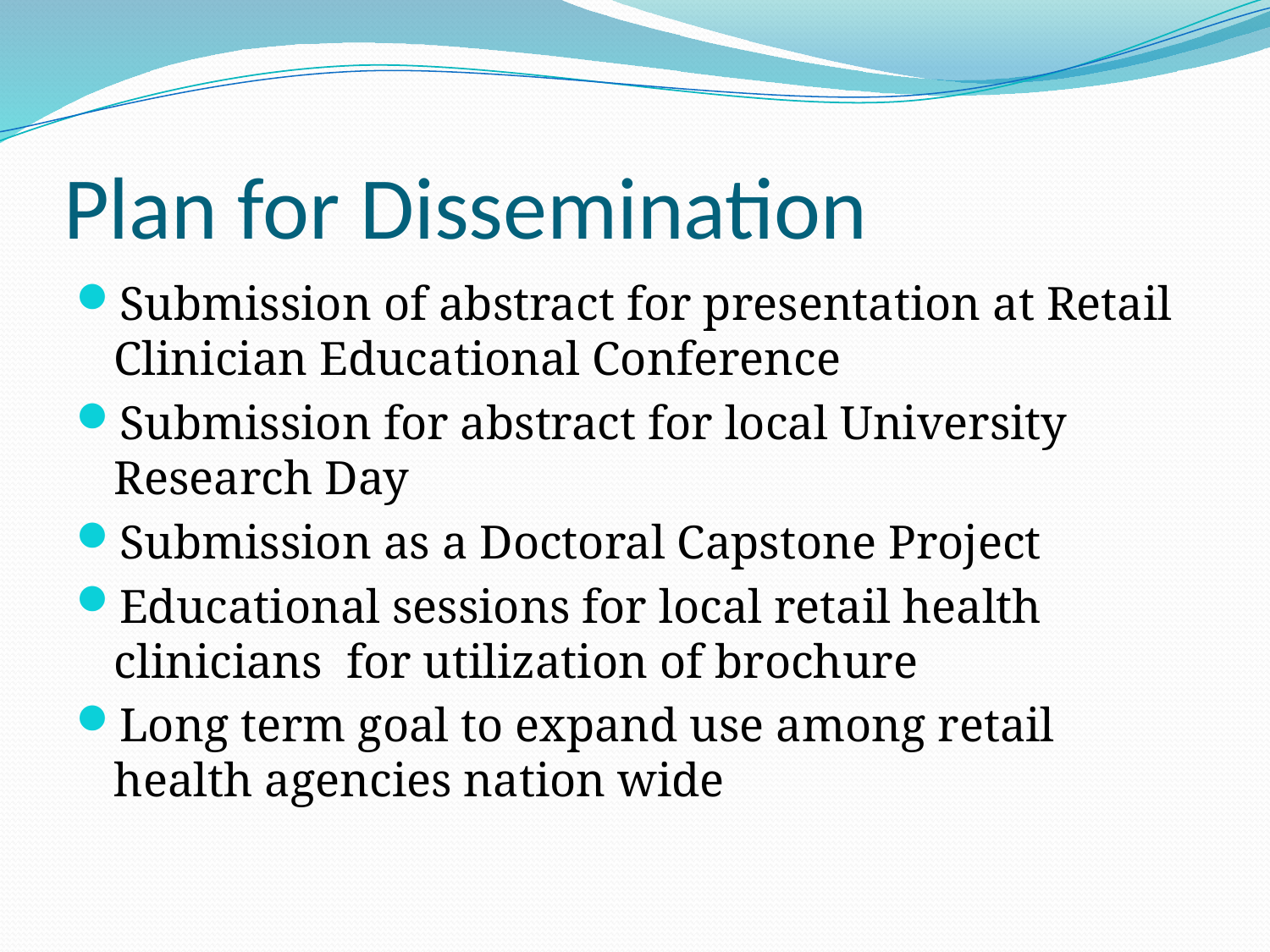

# Plan for Dissemination
Submission of abstract for presentation at Retail Clinician Educational Conference
Submission for abstract for local University Research Day
Submission as a Doctoral Capstone Project
Educational sessions for local retail health clinicians  for utilization of brochure
Long term goal to expand use among retail health agencies nation wide